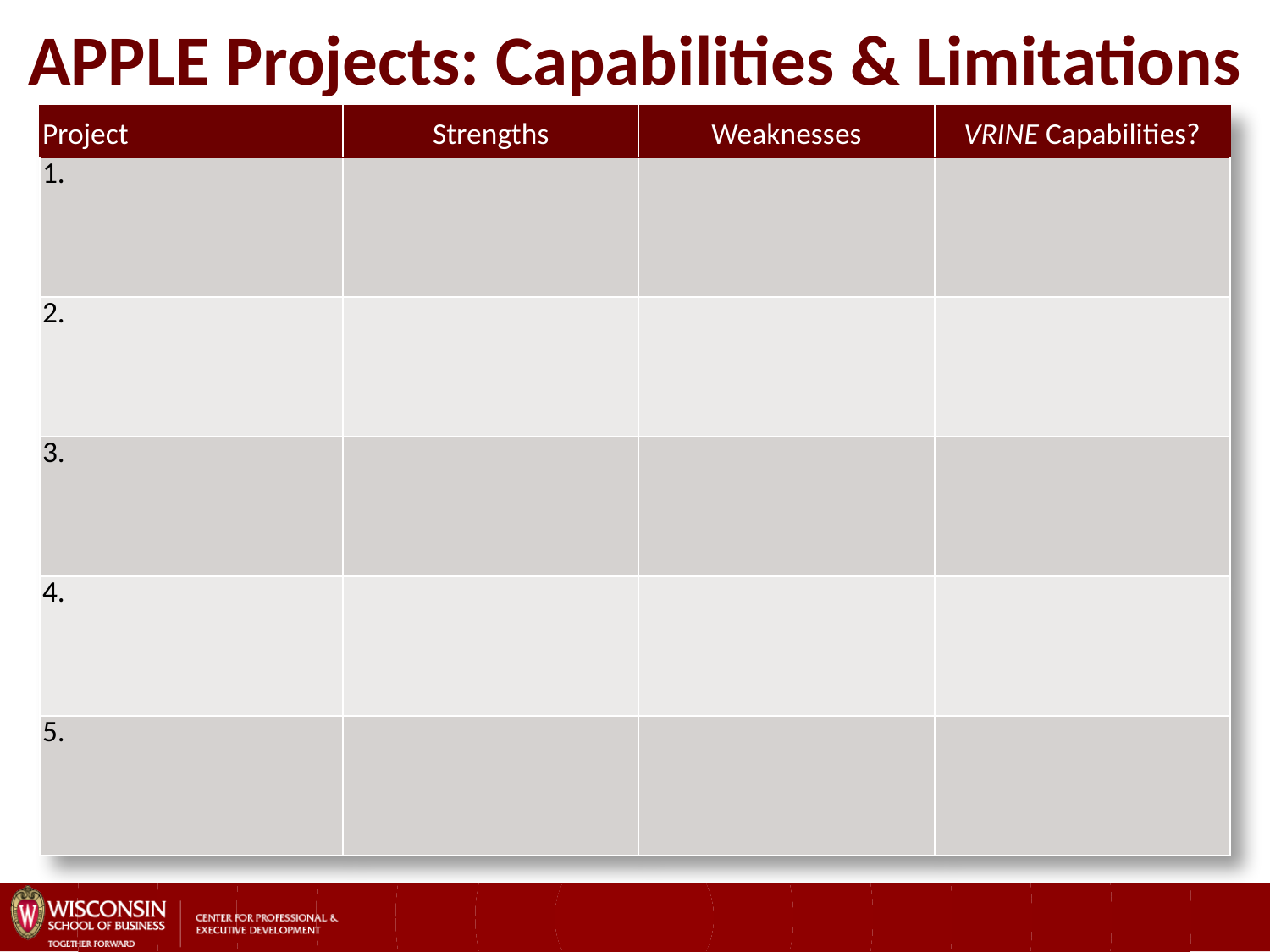

# APPLE Projects: Capabilities & Limitations
| Project | Strengths | Weaknesses | VRINE Capabilities? |
| --- | --- | --- | --- |
| 1. |  |  |  |
| 2. |  |  |  |
| 3. |  |  |  |
| 4. |  |  |  |
| 5. |  |  |  |